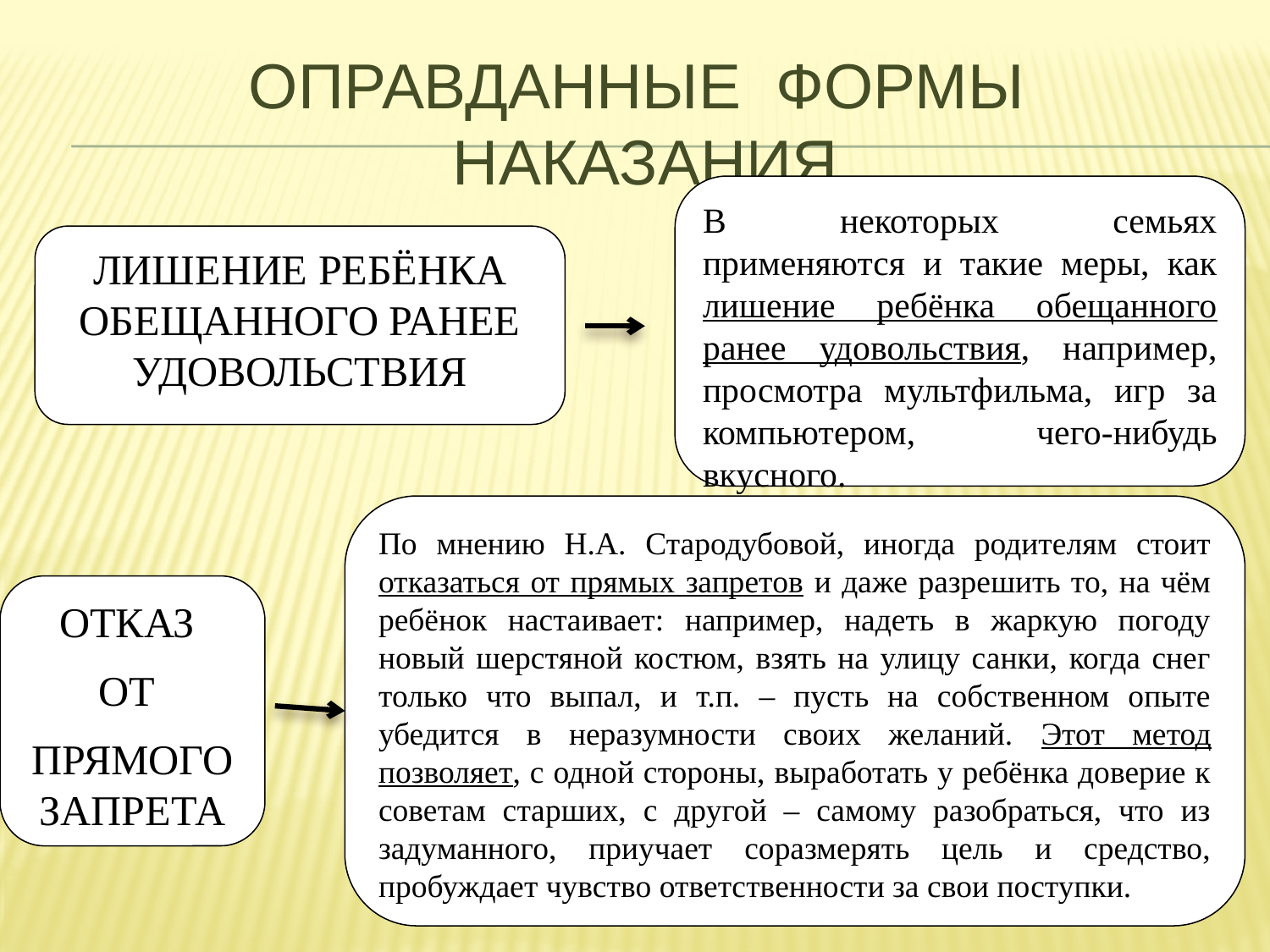

# ОПРАВДАННЫЕ  ФОРМЫ  НАКАЗАНИЯ
В некоторых семьях применяются и такие меры, как лишение ребёнка обещанного ранее удовольствия, например, просмотра мультфильма, игр за компьютером, чего-нибудь вкусного.
ЛИШЕНИЕ РЕБЁНКА ОБЕЩАННОГО РАНЕЕ УДОВОЛЬСТВИЯ
По мнению Н.А. Стародубовой, иногда родителям стоит отказаться от прямых запретов и даже разрешить то, на чём ребёнок настаивает: например, надеть в жаркую погоду новый шерстяной костюм, взять на улицу санки, когда снег только что выпал, и т.п. – пусть на собственном опыте убедится в неразумности своих желаний. Этот метод позволяет, с одной стороны, выработать у ребёнка доверие к советам старших, с другой – самому разобраться, что из задуманного, приучает соразмерять цель и средство, пробуждает чувство ответственности за свои поступки.
ОТКАЗ
ОТ
ПРЯМОГО ЗАПРЕТА